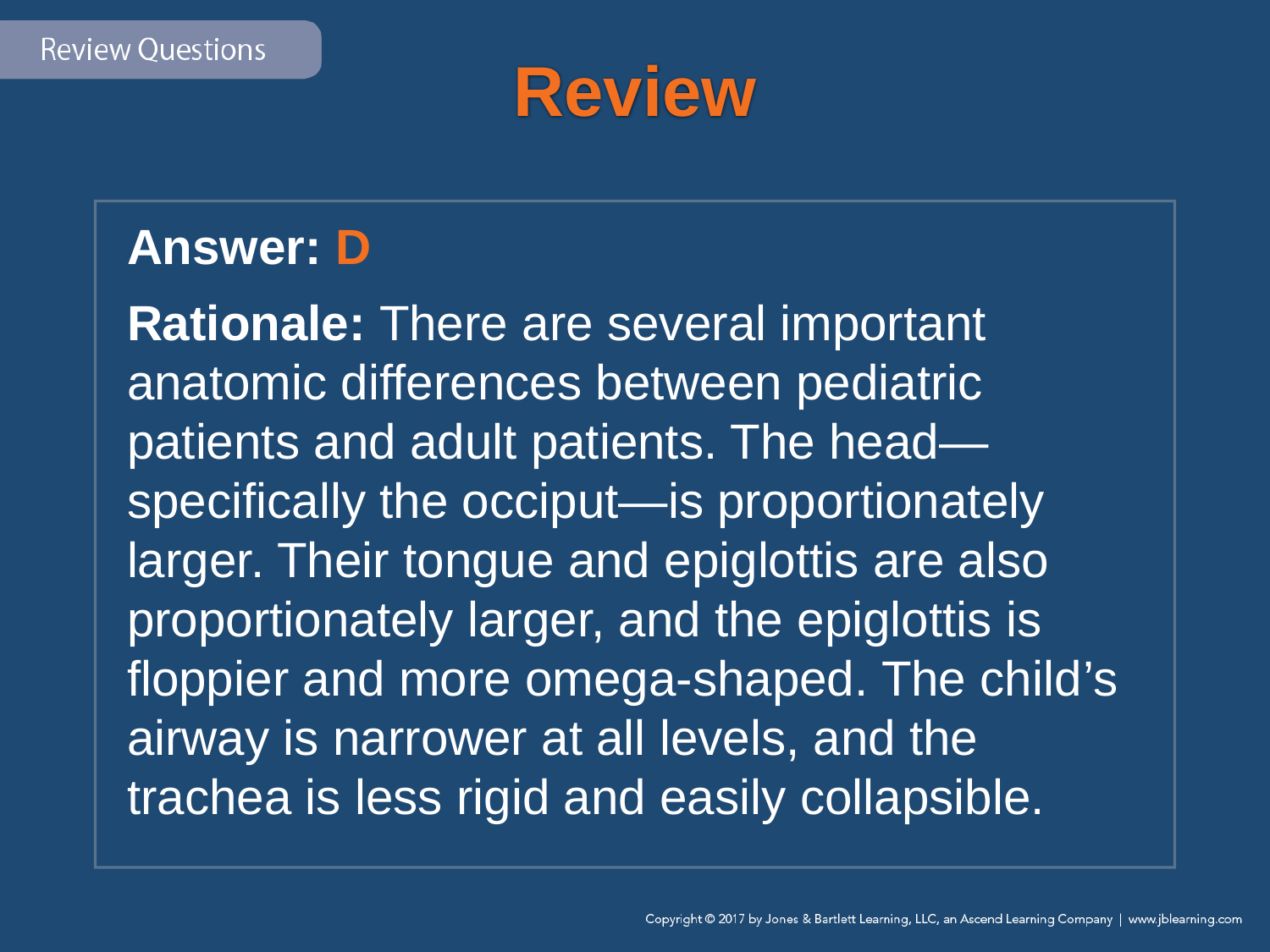

# Review
Answer: D
Rationale: There are several important anatomic differences between pediatric patients and adult patients. The head—specifically the occiput—is proportionately larger. Their tongue and epiglottis are also proportionately larger, and the epiglottis is floppier and more omega-shaped. The child’s airway is narrower at all levels, and the trachea is less rigid and easily collapsible.